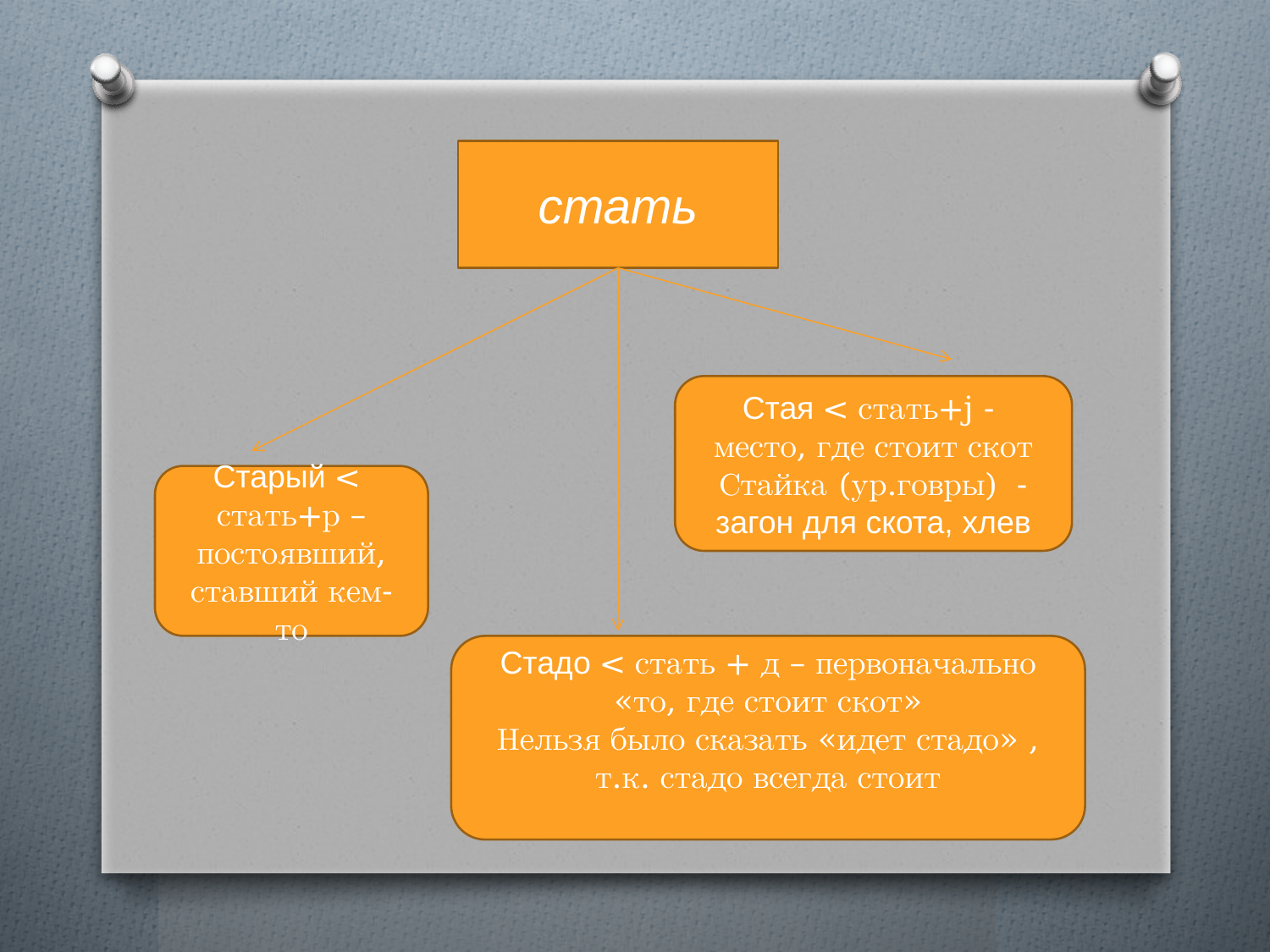

стать
Стая < стать+j -  место, где стоит скот
Стайка (ур.говры)  - загон для скота, хлев
Старый <  стать+р – постоявший, ставший кем-то
Стадо < стать + д – первоначально «то, где стоит скот»
Нельзя было сказать «идет стадо» , т.к. стадо всегда стоит